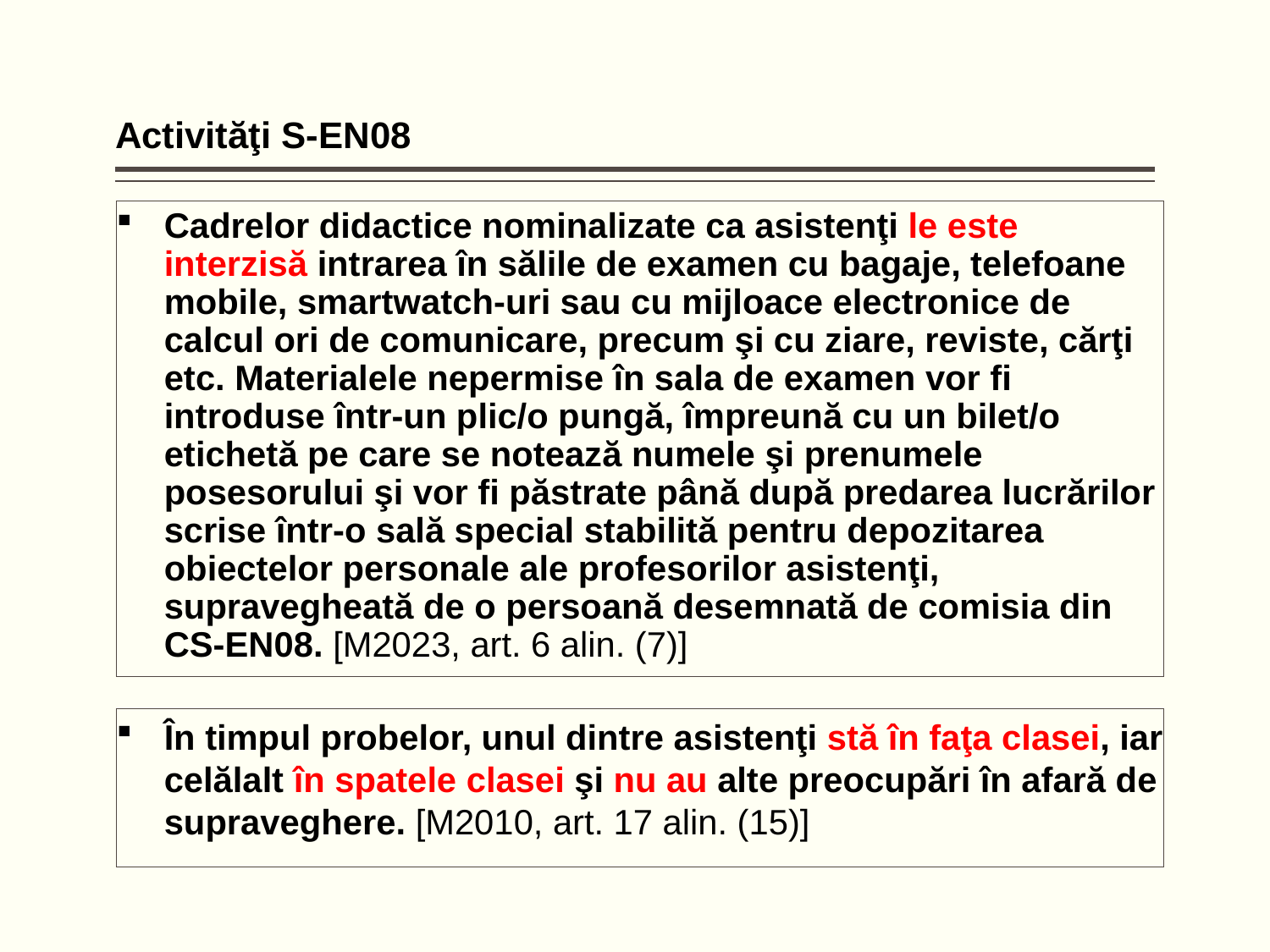

Activităţi S-EN08
# Cadrelor didactice nominalizate ca asistenţi le este interzisă intrarea în sălile de examen cu bagaje, telefoane mobile, smartwatch-uri sau cu mijloace electronice de calcul ori de comunicare, precum şi cu ziare, reviste, cărţi etc. Materialele nepermise în sala de examen vor fi introduse într-un plic/o pungă, împreună cu un bilet/o etichetă pe care se notează numele şi prenumele posesorului şi vor fi păstrate până după predarea lucrărilor scrise într-o sală special stabilită pentru depozitarea obiectelor personale ale profesorilor asistenţi, supravegheată de o persoană desemnată de comisia din CS-EN08. [M2023, art. 6 alin. (7)]
În timpul probelor, unul dintre asistenţi stă în faţa clasei, iar celălalt în spatele clasei şi nu au alte preocupări în afară de supraveghere. [M2010, art. 17 alin. (15)]